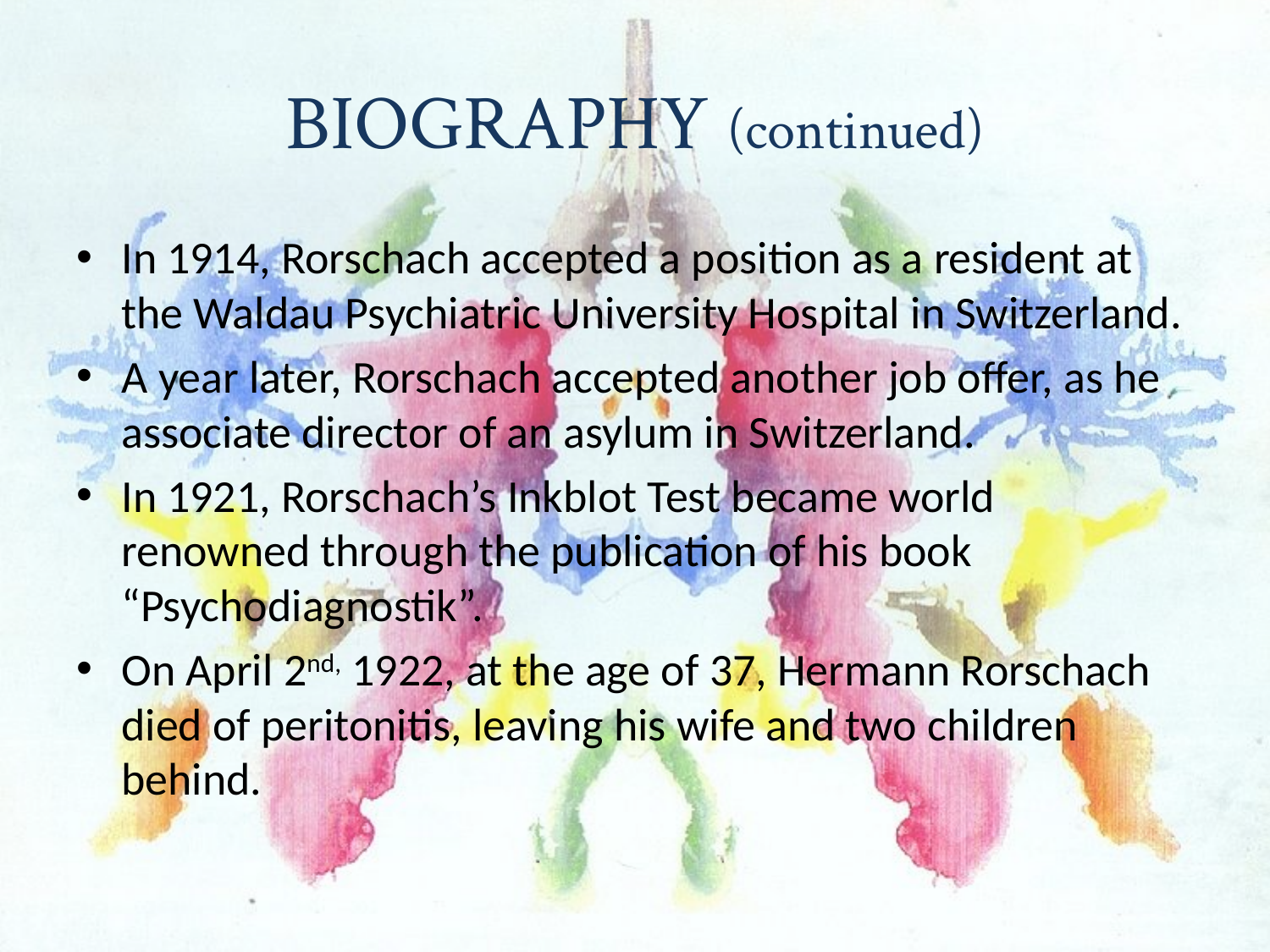

# BIOGRAPHY (continued)
In 1914, Rorschach accepted a position as a resident at the Waldau Psychiatric University Hospital in Switzerland.
A year later, Rorschach accepted another job offer, as he associate director of an asylum in Switzerland.
In 1921, Rorschach’s Inkblot Test became world renowned through the publication of his book “Psychodiagnostik”.
On April 2nd, 1922, at the age of 37, Hermann Rorschach died of peritonitis, leaving his wife and two children behind.